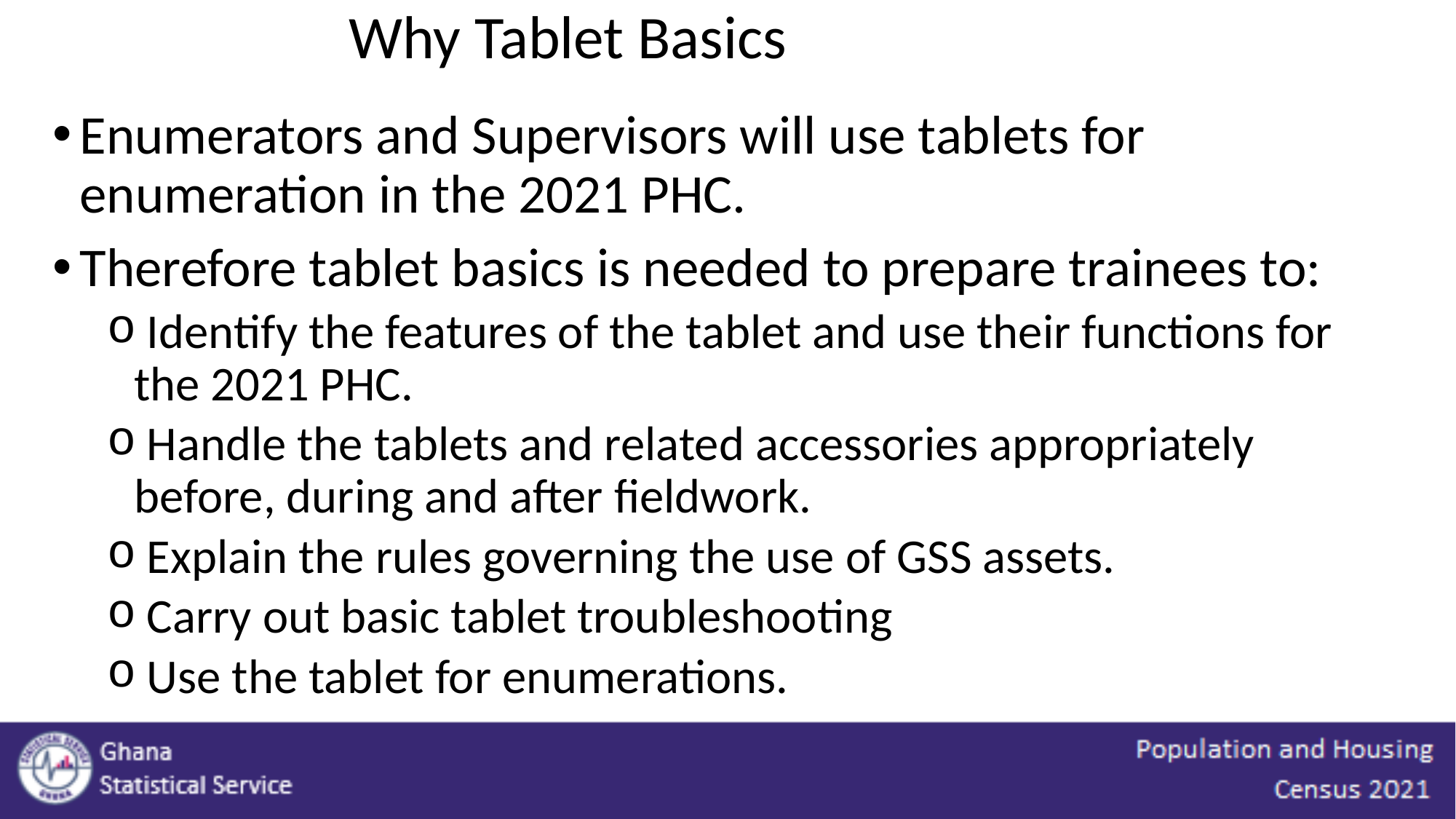

# Why Tablet Basics
Enumerators and Supervisors will use tablets for enumeration in the 2021 PHC.
Therefore tablet basics is needed to prepare trainees to:
 Identify the features of the tablet and use their functions for the 2021 PHC.
 Handle the tablets and related accessories appropriately        before, during and after fieldwork.
 Explain the rules governing the use of GSS assets.
 Carry out basic tablet troubleshooting
 Use the tablet for enumerations.

5